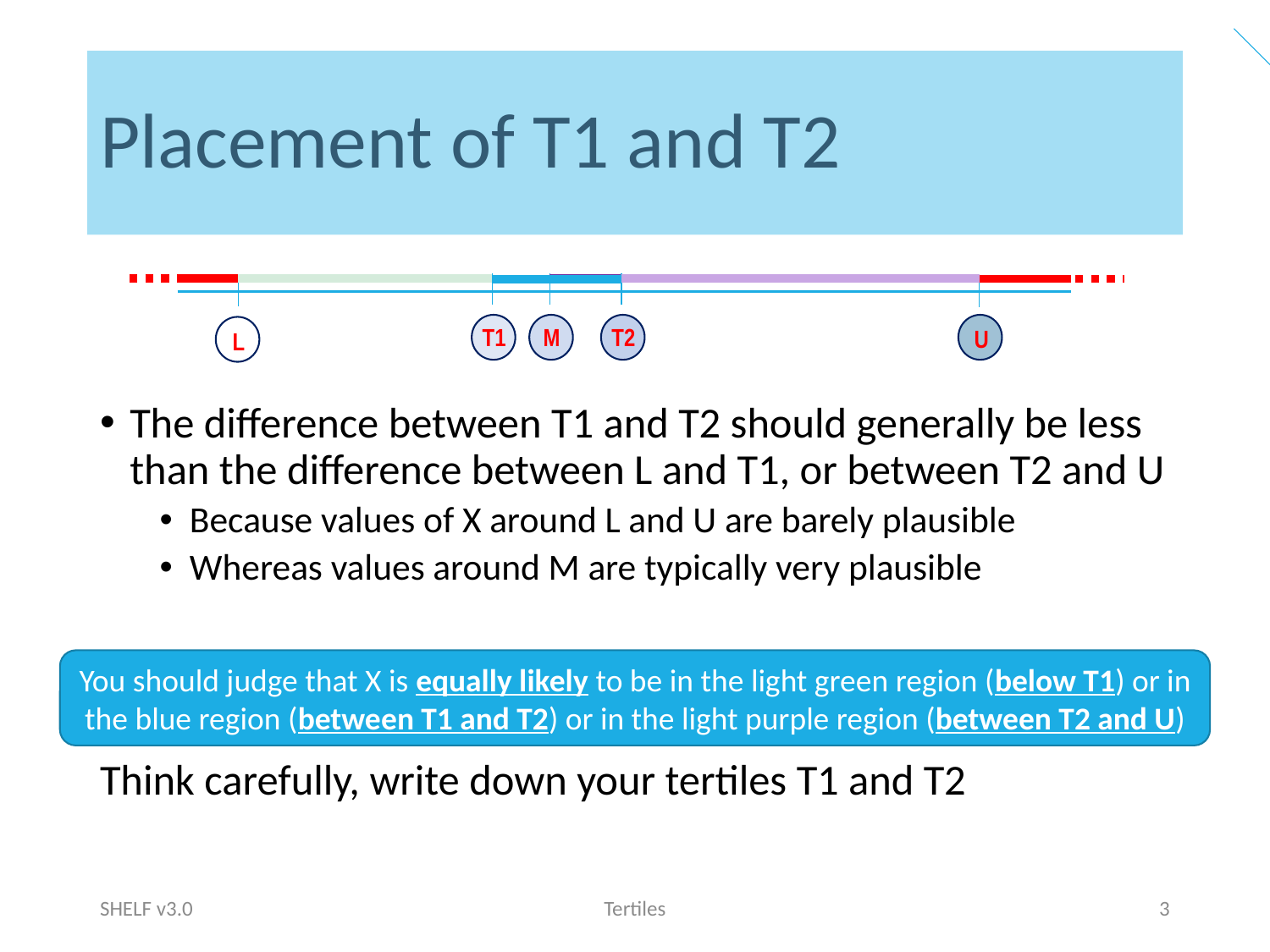

# Placement of T1 and T2

The difference between T1 and T2 should generally be less than the difference between L and T1, or between T2 and U
Because values of X around L and U are barely plausible
Whereas values around M are typically very plausible

Think carefully, write down your tertiles T1 and T2

T1

M

T2

U

L
You should judge that X is equally likely to be in the light green region (below T1) or in the blue region (between T1 and T2) or in the light purple region (between T2 and U)
SHELF v3.0
Tertiles
3